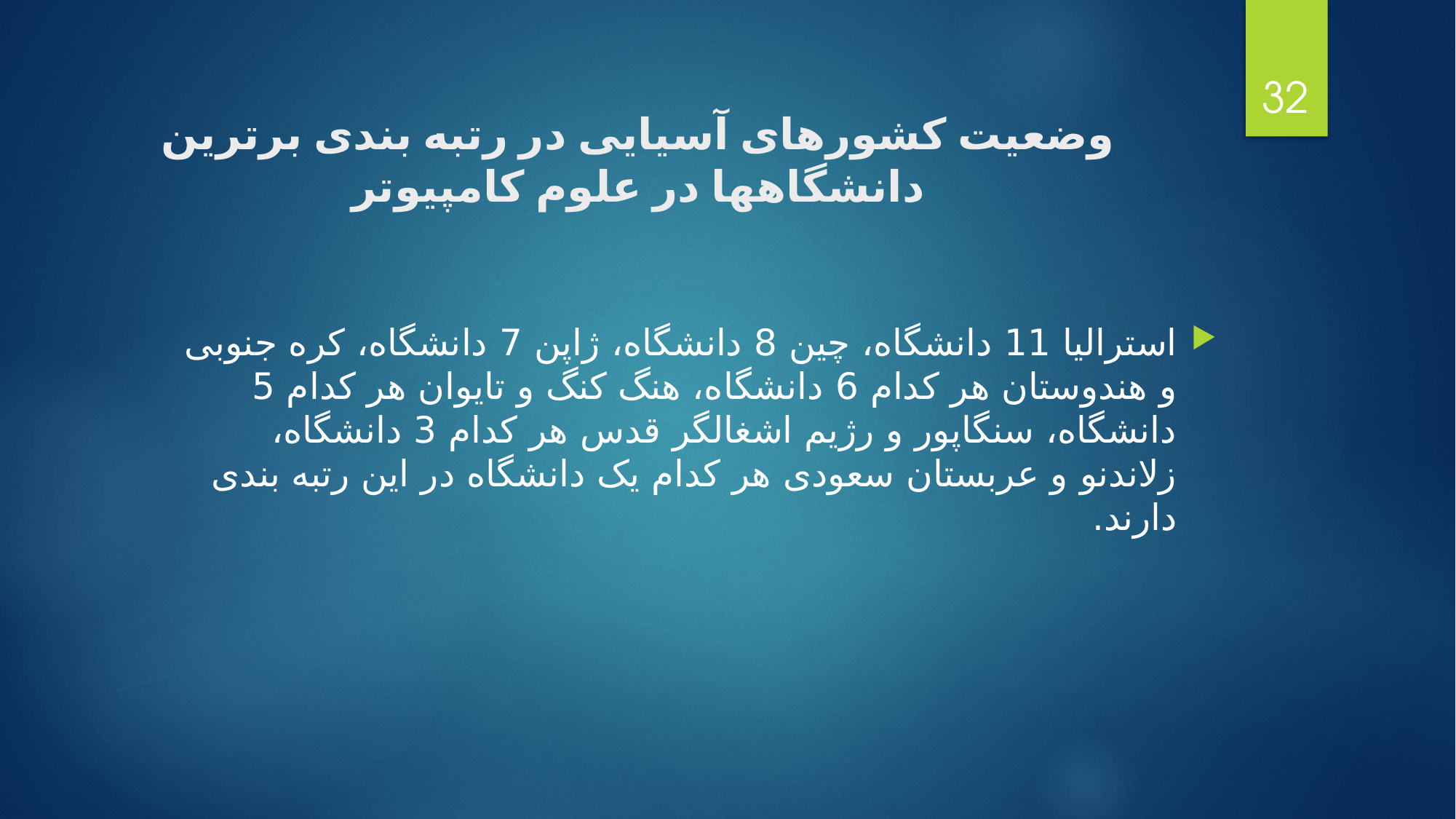

32
وضعیت کشورهای آسیایی در رتبه بندی برترین دانشگاهها در علوم کامپیوتر
استرالیا 11 دانشگاه، چین 8 دانشگاه، ژاپن 7 دانشگاه، کره جنوبی و هندوستان هر کدام 6 دانشگاه، هنگ کنگ و تایوان هر کدام 5 دانشگاه، سنگاپور و رژیم اشغالگر قدس هر کدام 3 دانشگاه، زلاندنو و عربستان سعودی هر کدام یک دانشگاه در این رتبه بندی دارند.